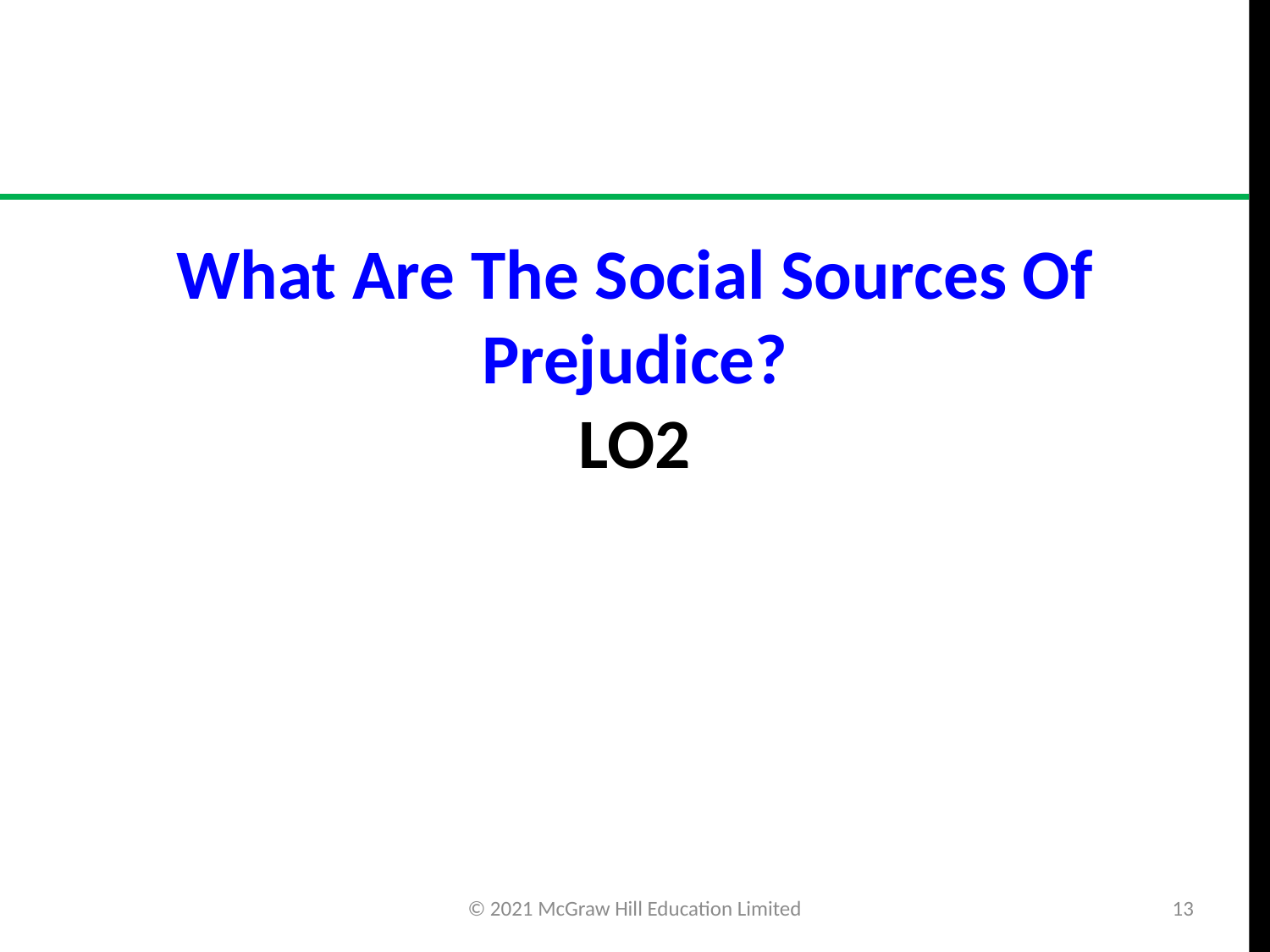

# What Are The Social Sources Of Prejudice? LO2

© 2021 McGraw Hill Education Limited
13